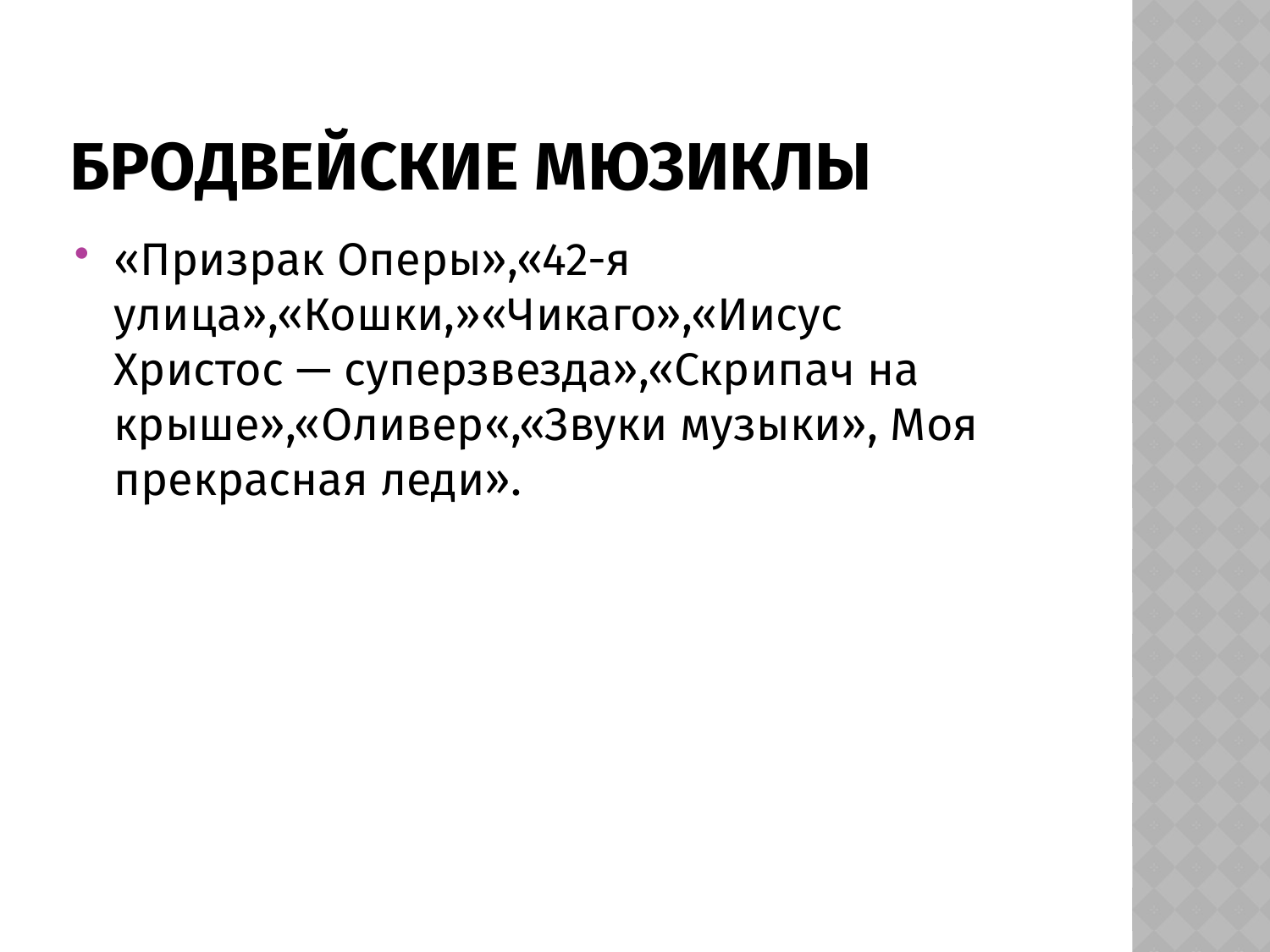

# Бродвейские мюзиклы
«Призрак Оперы»,«42-я улица»,«Кошки,»«Чикаго»,«Иисус Христос — суперзвезда»,«Скрипач на крыше»,«Оливер«,«Звуки музыки», Моя прекрасная леди».